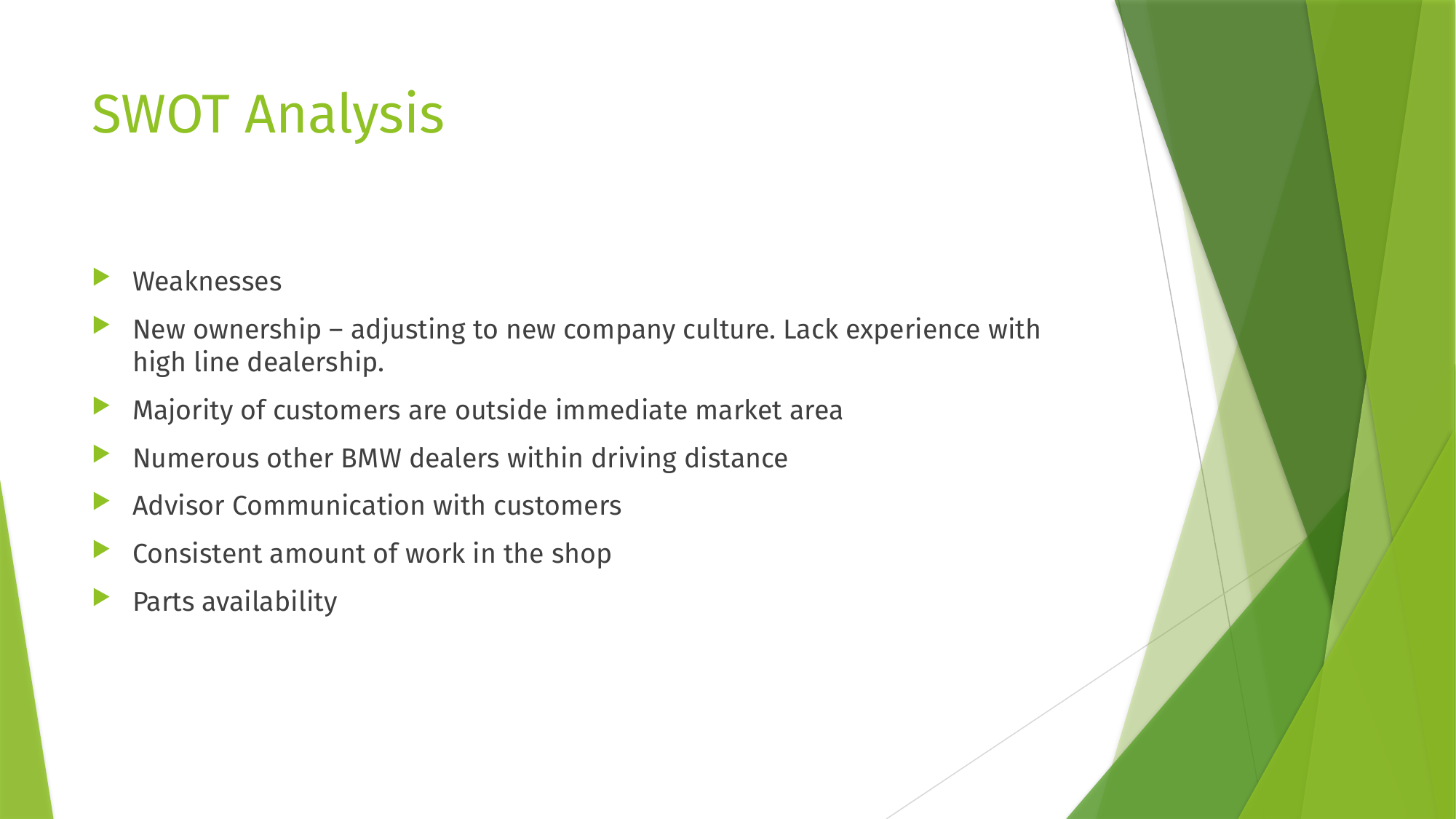

# SWOT Analysis
Weaknesses
New ownership – adjusting to new company culture. Lack experience with high line dealership.
Majority of customers are outside immediate market area
Numerous other BMW dealers within driving distance
Advisor Communication with customers
Consistent amount of work in the shop
Parts availability